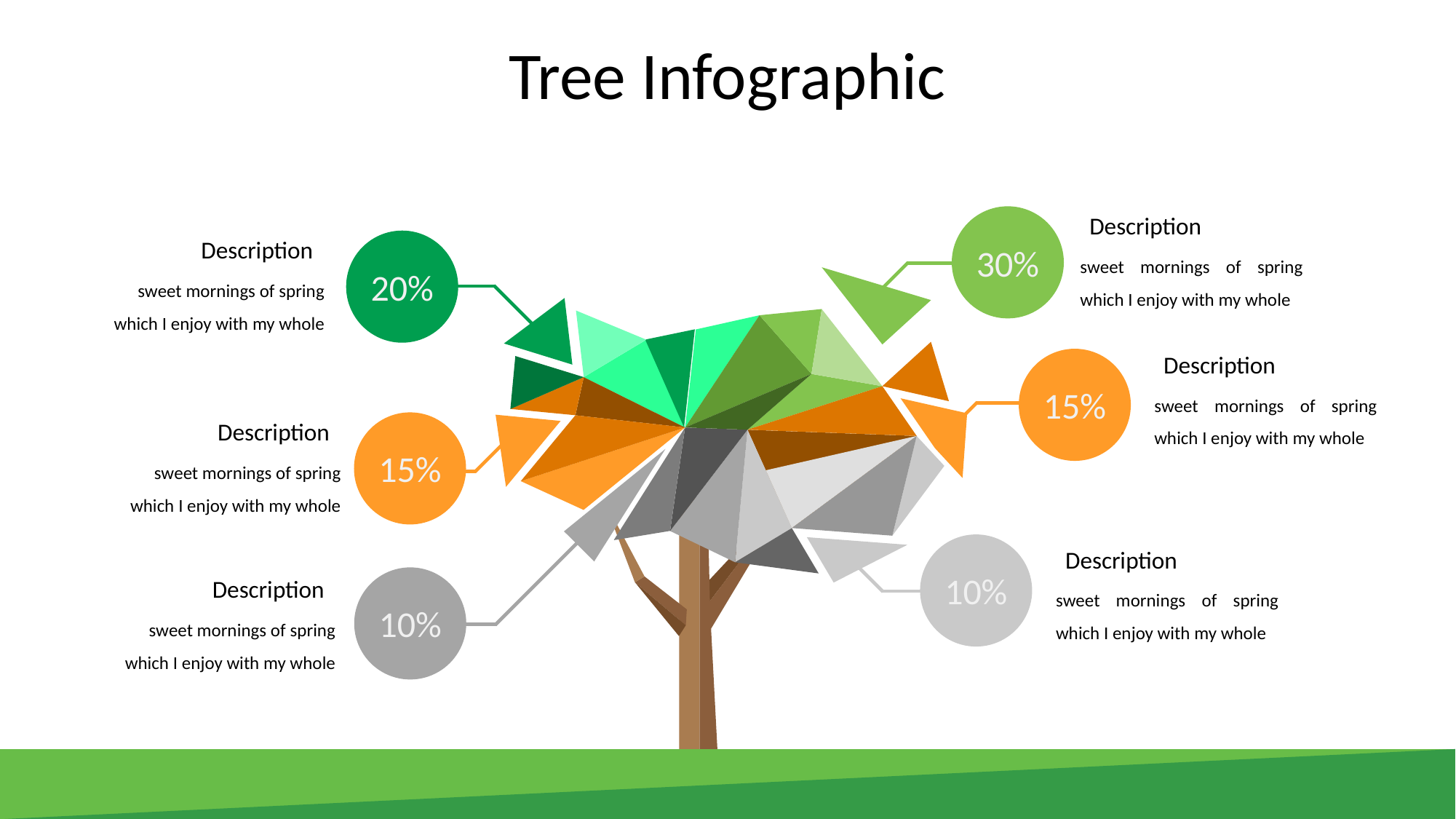

Tree Infographic
Description

Description

30%
sweet mornings of spring which I enjoy with my whole
20%
sweet mornings of spring which I enjoy with my whole

Description

15%
sweet mornings of spring which I enjoy with my whole

Description

15%
sweet mornings of spring which I enjoy with my whole

Description
10%

Description
sweet mornings of spring which I enjoy with my whole
10%
sweet mornings of spring which I enjoy with my whole